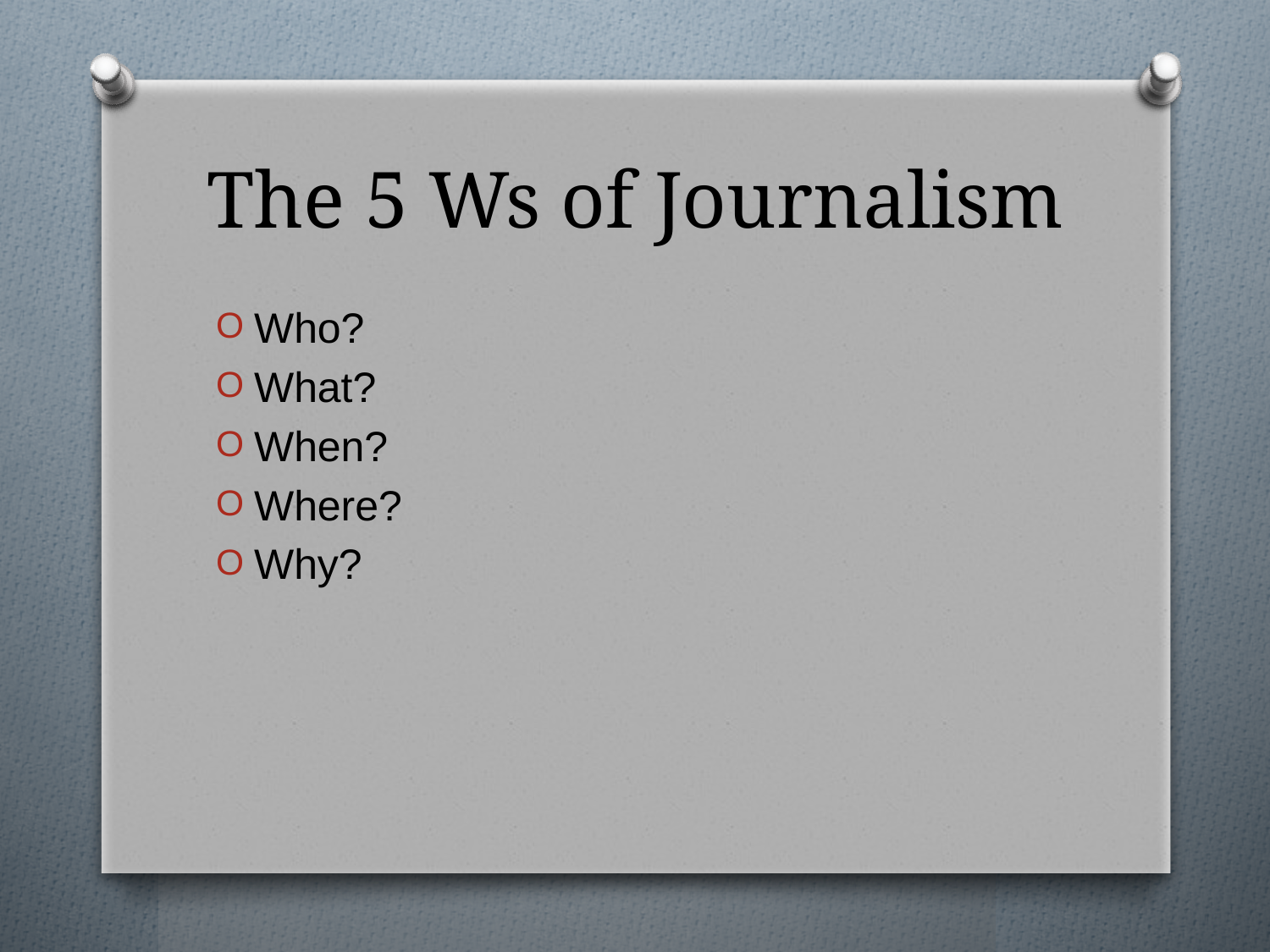

# The 5 Ws of Journalism
Who?
What?
When?
Where?
Why?